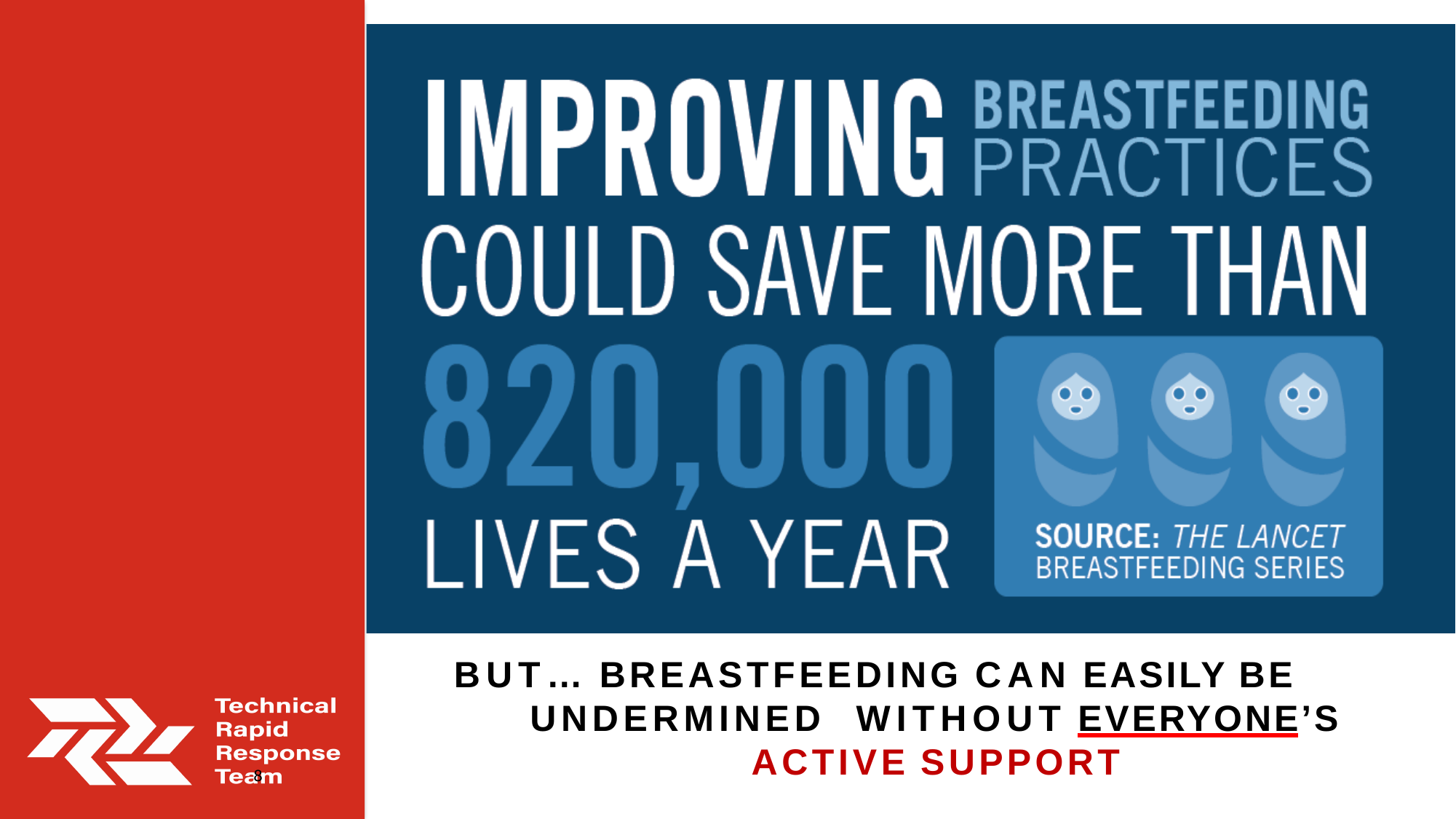

BUT… BREASTFEEDING CAN EASILY BE UNDERMINED  WITHOUT EVERYONE’S ACTIVE SUPPORT
8